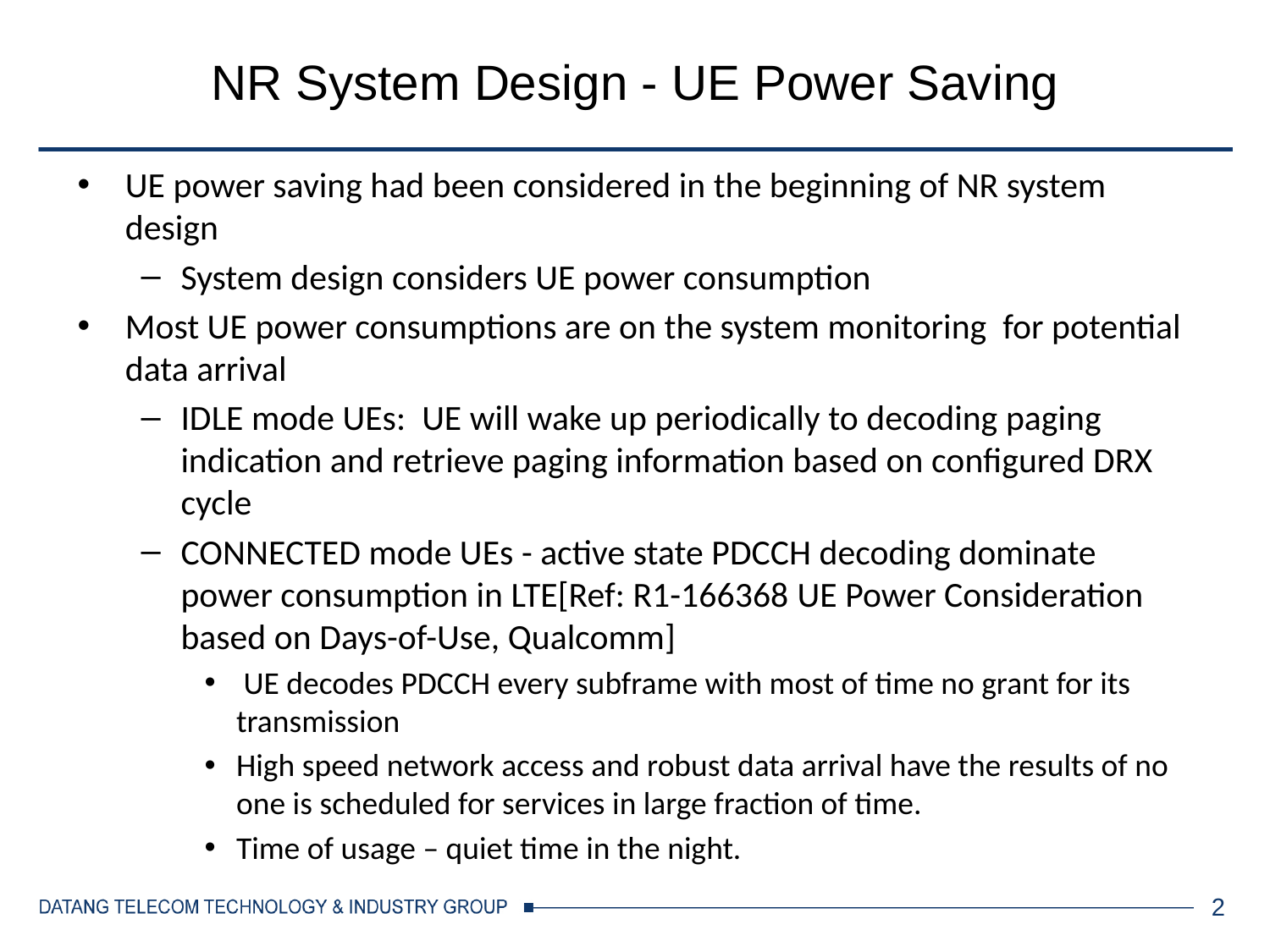

# NR System Design - UE Power Saving
UE power saving had been considered in the beginning of NR system design
System design considers UE power consumption
Most UE power consumptions are on the system monitoring  for potential data arrival
IDLE mode UEs:  UE will wake up periodically to decoding paging indication and retrieve paging information based on configured DRX cycle
CONNECTED mode UEs - active state PDCCH decoding dominate power consumption in LTE[Ref: R1-166368 UE Power Consideration based on Days-of-Use, Qualcomm]
 UE decodes PDCCH every subframe with most of time no grant for its transmission
High speed network access and robust data arrival have the results of no one is scheduled for services in large fraction of time.
Time of usage – quiet time in the night.

2